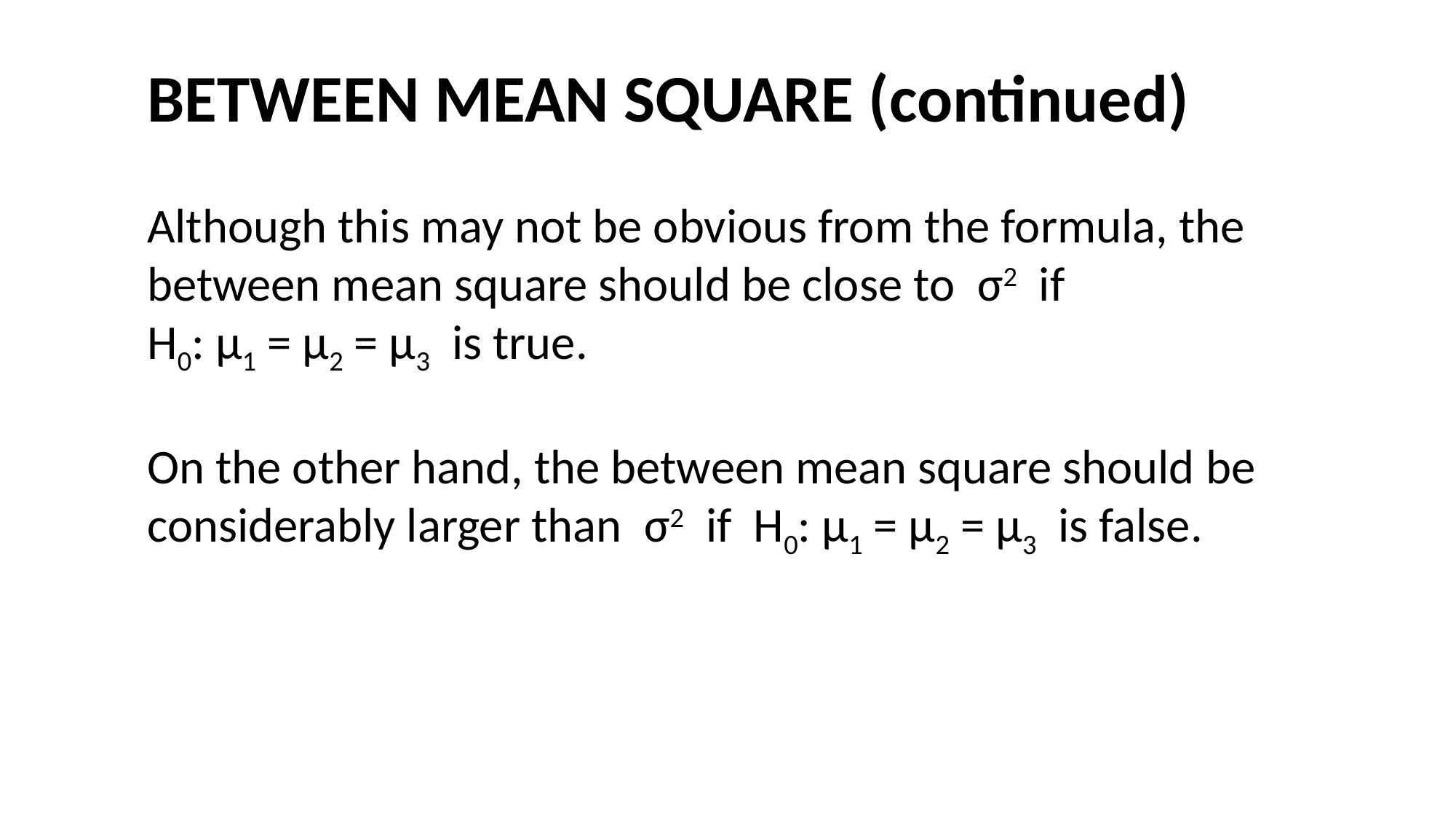

#
BETWEEN MEAN SQUARE (continued)

Although this may not be obvious from the formula, the between mean square should be close to  σ2  if                    H0: μ1 = μ2 = μ3  is true.

On the other hand, the between mean square should be considerably larger than  σ2  if  H0: μ1 = μ2 = μ3  is false.